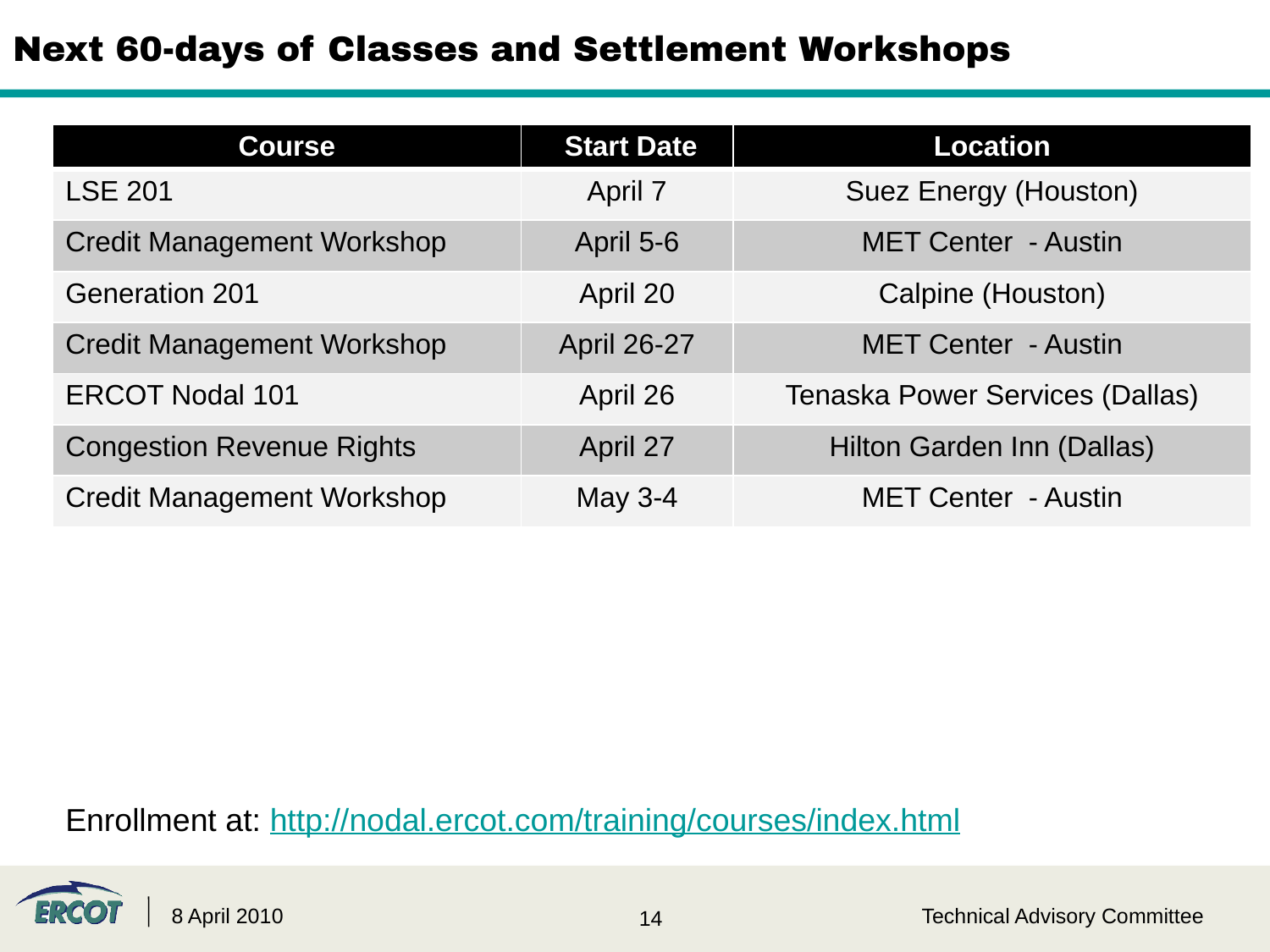

# Next 60-days of Classes and Settlement Workshops
| Course | Start Date | Location |
| --- | --- | --- |
| LSE 201 | April 7 | Suez Energy (Houston) |
| Credit Management Workshop | April 5-6 | MET Center - Austin |
| Generation 201 | April 20 | Calpine (Houston) |
| Credit Management Workshop | April 26-27 | MET Center - Austin |
| ERCOT Nodal 101 | April 26 | Tenaska Power Services (Dallas) |
| Congestion Revenue Rights | April 27 | Hilton Garden Inn (Dallas) |
| Credit Management Workshop | May 3-4 | MET Center - Austin |
Enrollment at: http://nodal.ercot.com/training/courses/index.html
8 April 2010
Technical Advisory Committee